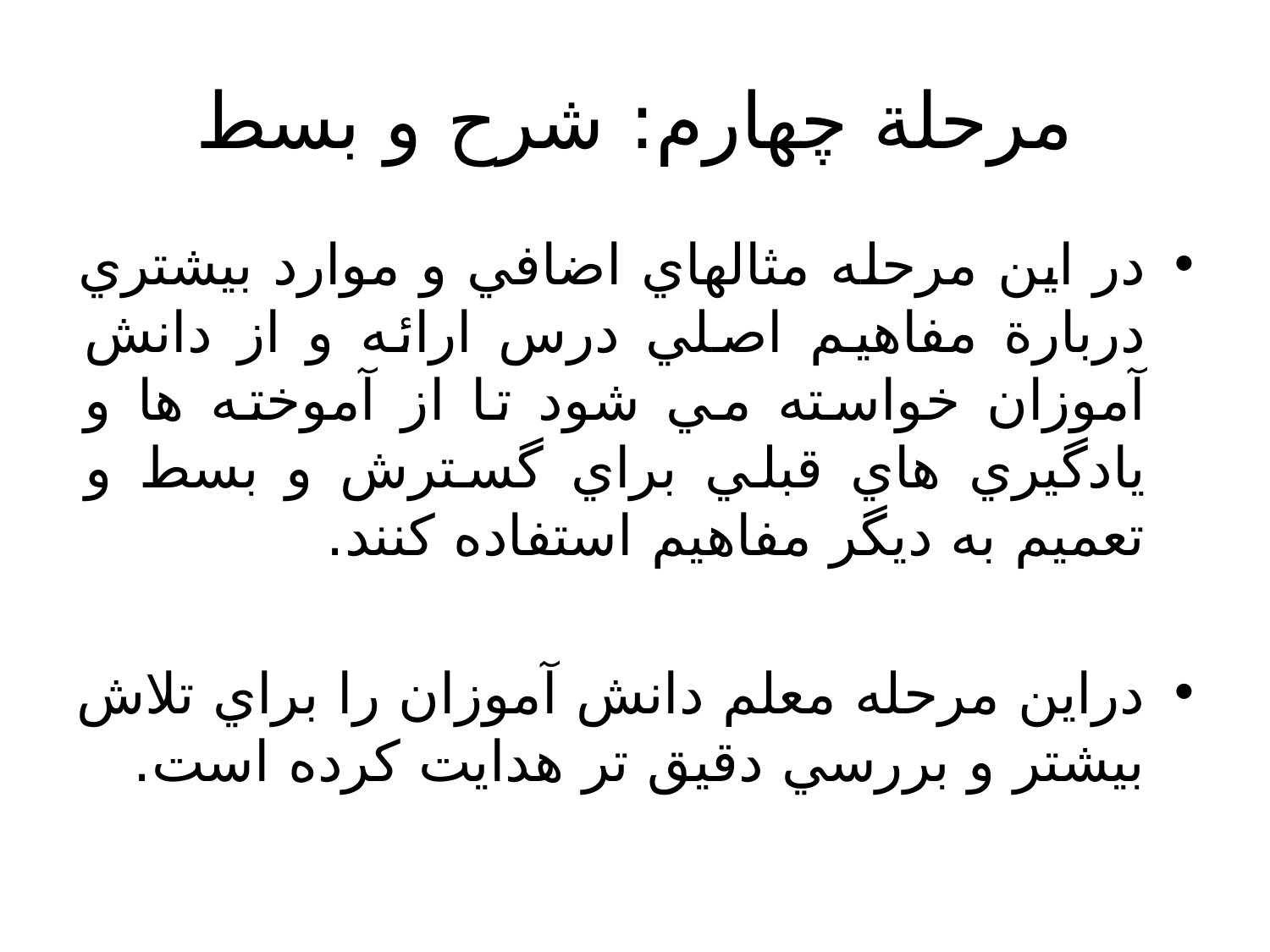

# مرحلة چهارم: شرح و بسط
در اين مرحله مثالهاي اضافي و موارد بيشتري دربارة مفاهيم اصلي درس ارائه و از دانش آموزان خواسته مي شود تا از آموخته ها و يادگيري هاي قبلي براي گسترش و بسط و تعميم به ديگر مفاهيم استفاده كنند.

دراين مرحله معلم دانش آموزان را براي تلاش بيشتر و بررسي دقيق تر هدايت كرده است.